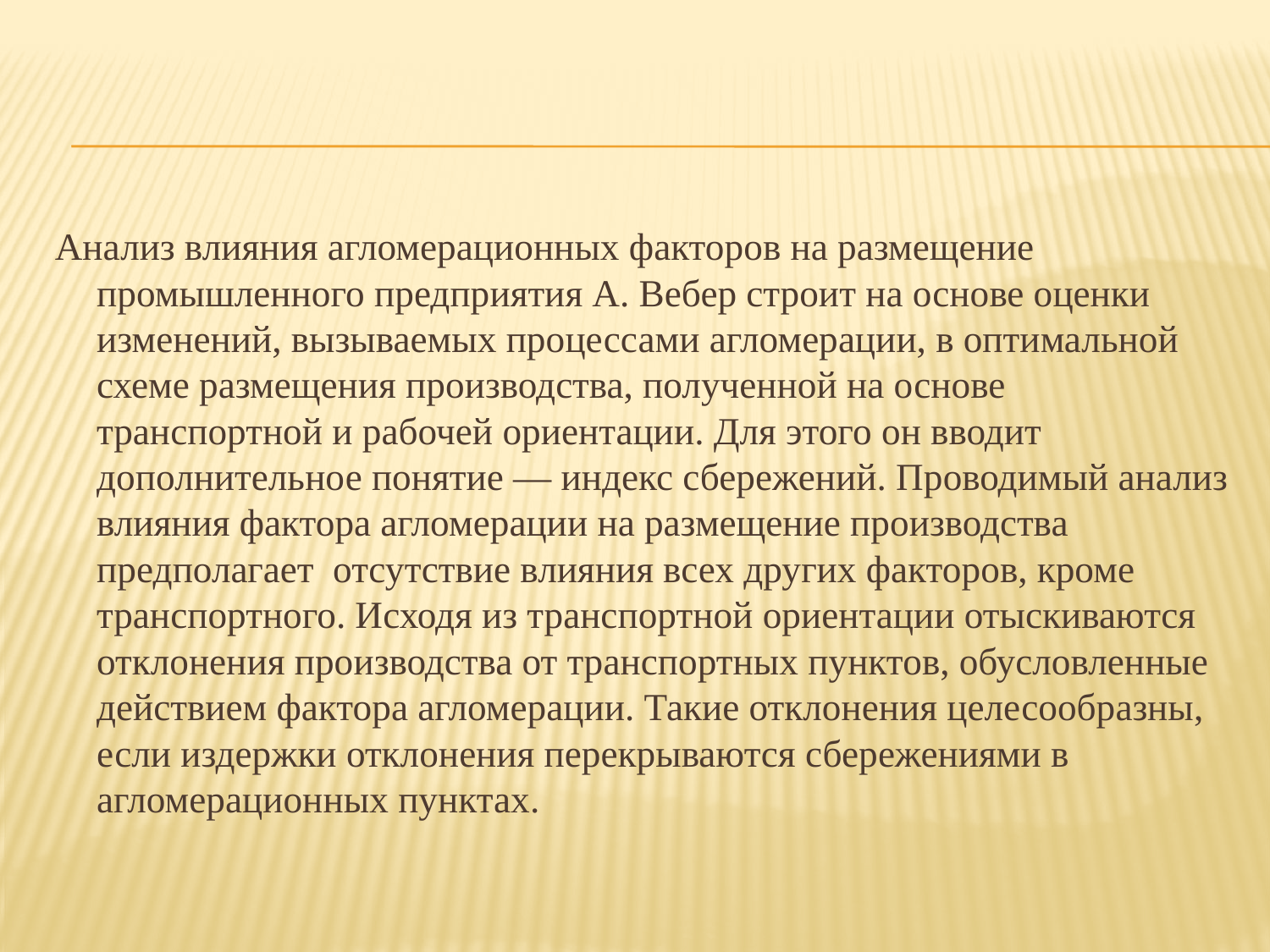

Анализ влияния агломерационных факторов на размещение промышленного предприятия А. Вебер строит на основе оценки изменений, вызываемых процессами агломерации, в оптимальной схеме размещения производства, полученной на основе транспортной и рабочей ориентации. Для этого он вводит дополнительное понятие — индекс сбережений. Проводимый анализ влияния фактора агломерации на размещение производства предполагает  отсутствие влияния всех других факторов, кроме транспортного. Исходя из транспортной ориентации отыскиваются отклонения производства от транспортных пунктов, обусловленные действием фактора агломерации. Такие отклонения целесообразны, если издержки отклонения перекрываются сбережениями в агломерационных пунктах.